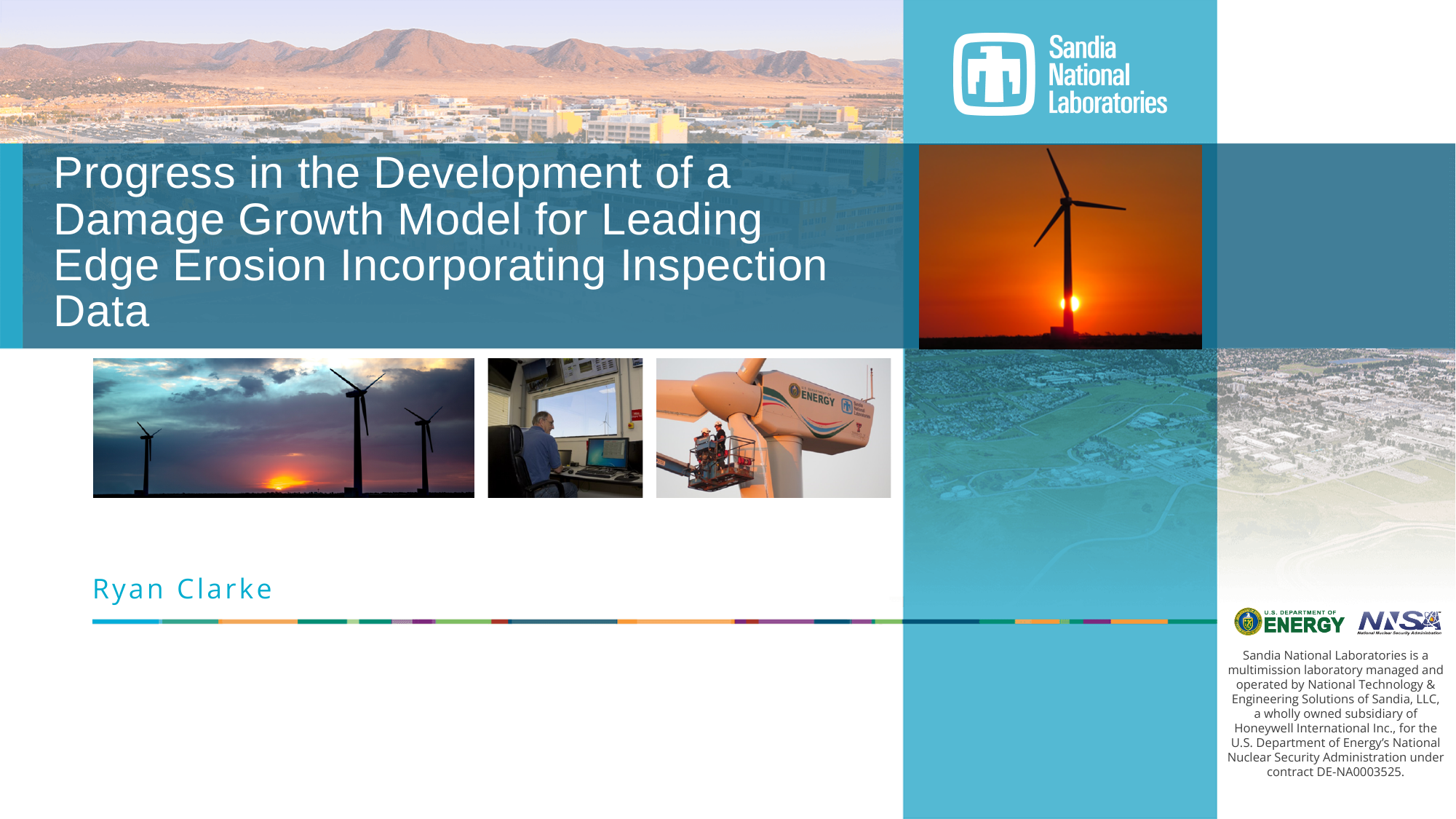

# Progress in the Development of a Damage Growth Model for Leading Edge Erosion Incorporating Inspection Data
Ryan Clarke